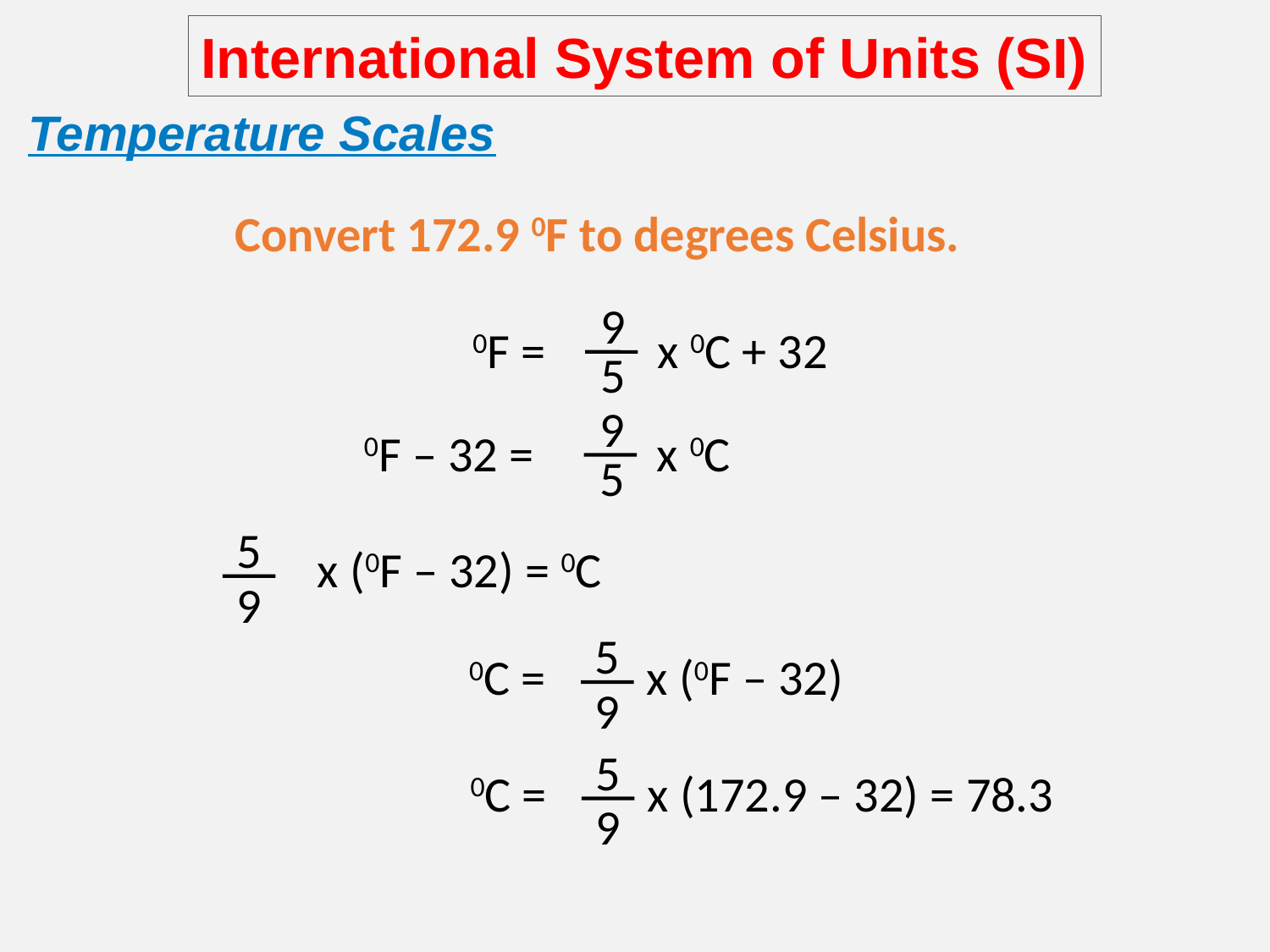

International System of Units (SI)
Temperature Scales
Convert 172.9 0F to degrees Celsius.
9
5

0F =          x 0C + 32
9
5

0F – 32 =           x 0C
5
9

x (0F – 32) = 0C
5
9

0C =         x (0F – 32)
5
9

0C =         x (172.9 – 32) = 78.3